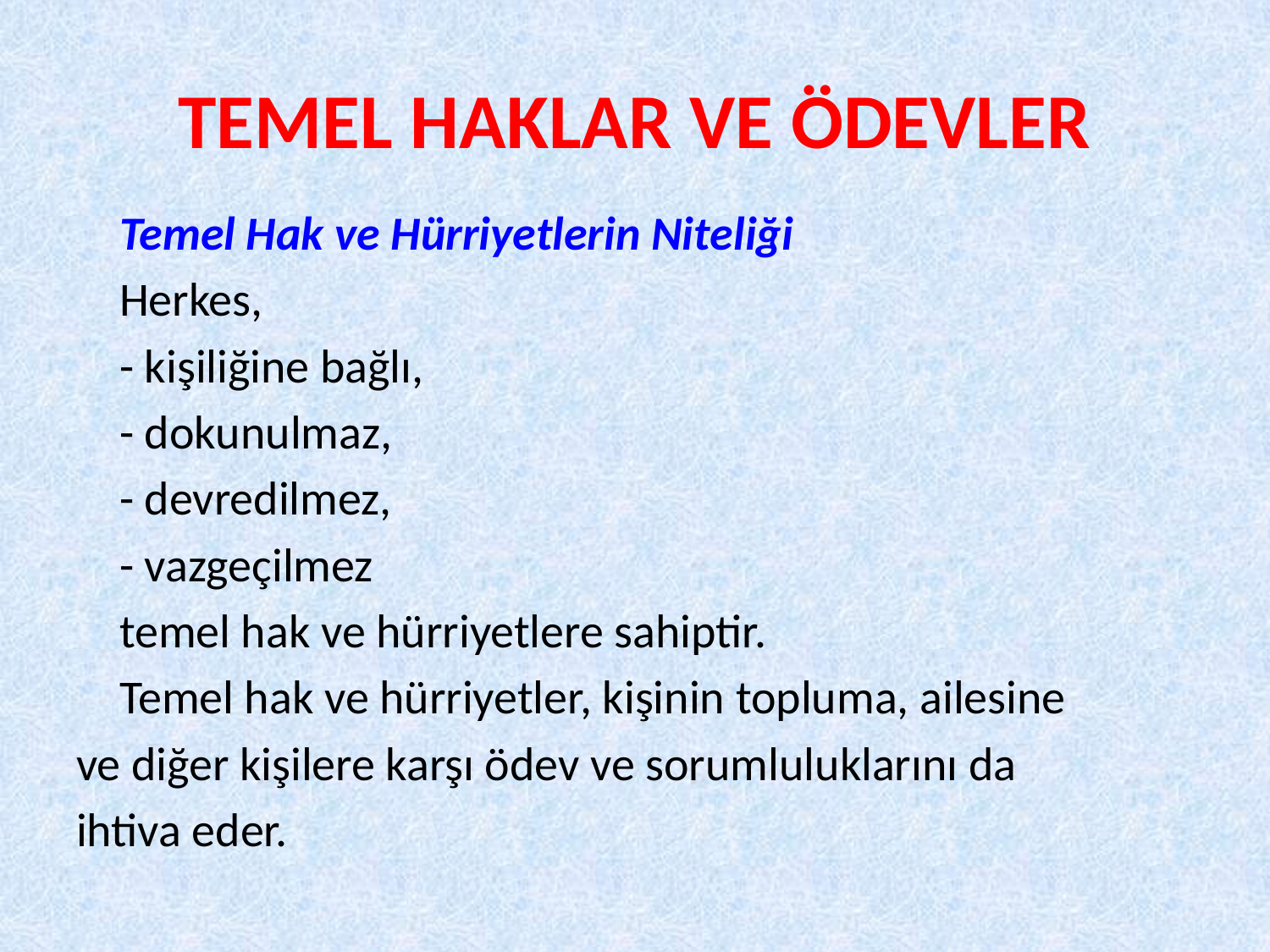

# TEMEL HAKLAR VE ÖDEVLER
	Temel Hak ve Hürriyetlerin Niteliği
	Herkes,
	- kişiliğine bağlı,
	- dokunulmaz,
	- devredilmez,
	- vazgeçilmez
	temel hak ve hürriyetlere sahiptir.
	Temel hak ve hürriyetler, kişinin topluma, ailesine
ve diğer kişilere karşı ödev ve sorumluluklarını da
ihtiva eder.